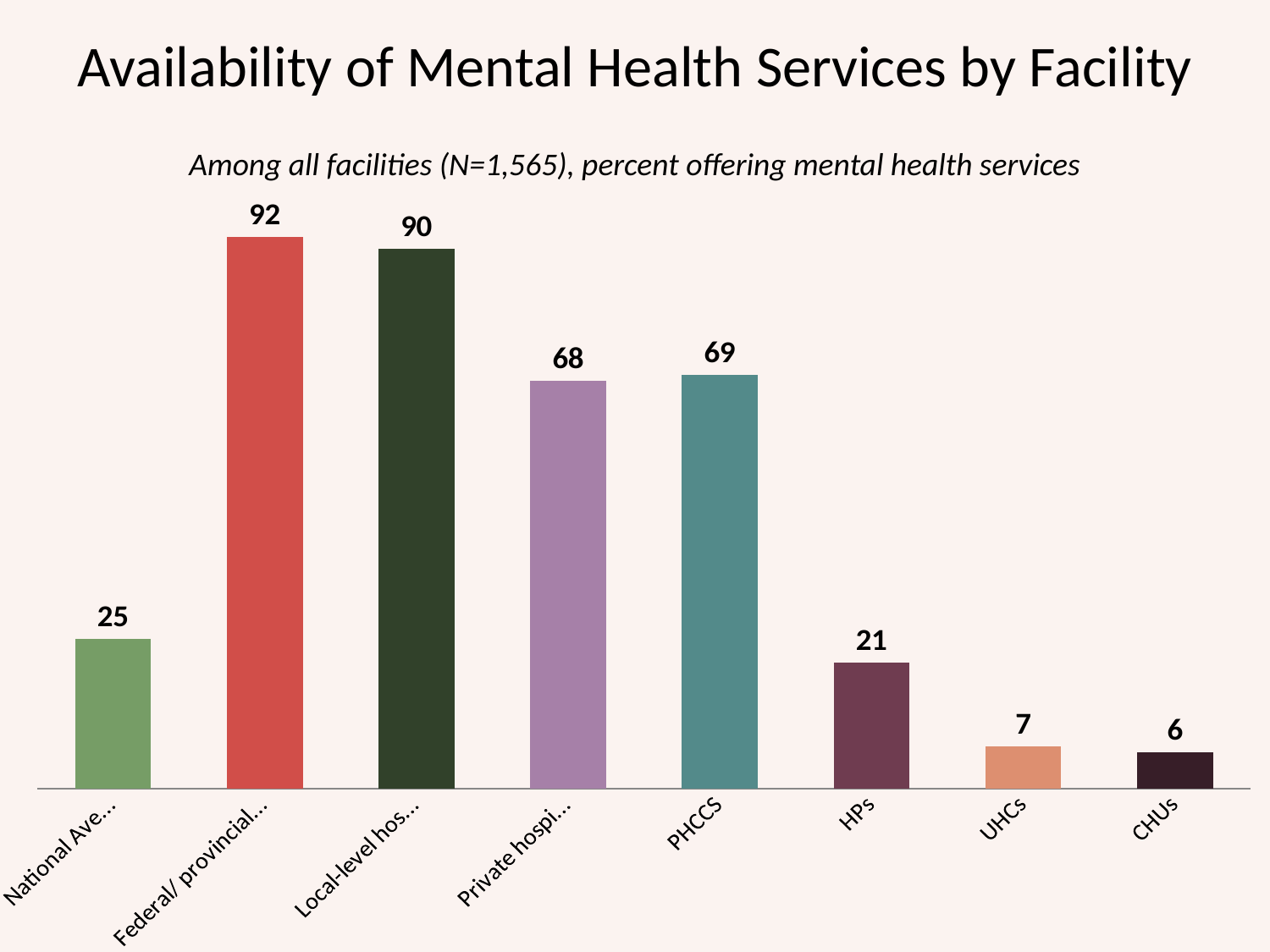

# Availability of Mental Health Services by Facility
Among all facilities (N=1,565), percent offering mental health services

### Chart

| Category | Column2 |
|---|---|
| National Average | 25.0 |
| Federal/ provincial-level hospitals | 92.0 |
| Local-level hospitals | 90.0 |
| Private hospitals | 68.0 |
| PHCCS | 69.0 |
| HPs | 21.0 |
| UHCs | 7.0 |
| CHUs | 6.0 |